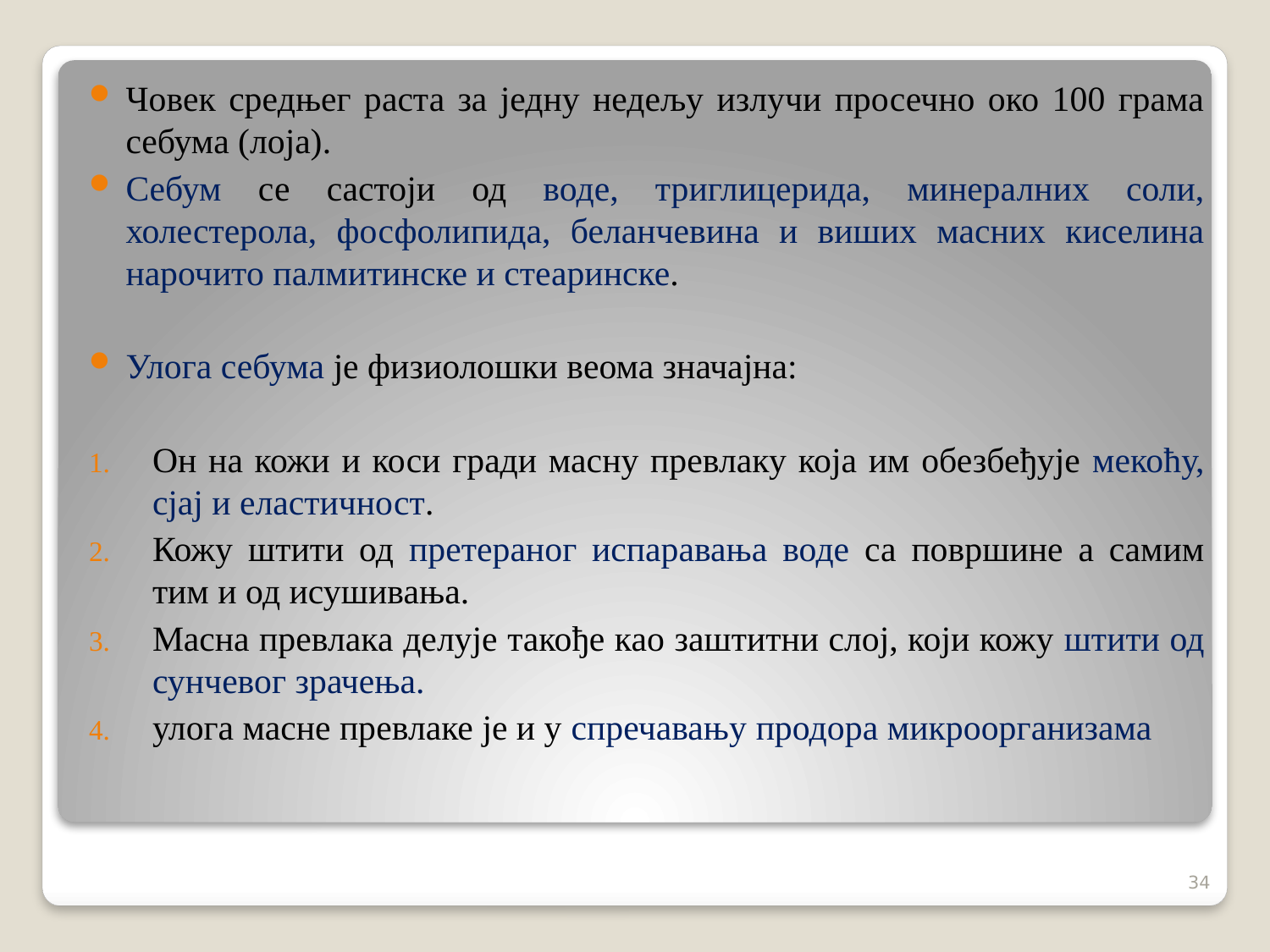

Човек средњег раста за једну недељу излучи просечно око 100 грама себума (лоја).
Себум се састоји од воде, триглицерида, минералних соли, холестерола, фосфолипида, беланчевина и виших масних киселина нарочито палмитинске и стеаринске.

Улога себума је физиолошки веома значајна:

Он на кожи и коси гради масну превлаку која им обезбеђује мекоћу, сјај и еластичност.
Кожу штити од претераног испаравања воде са површине а самим тим и од исушивања.
Масна превлака делује такође као заштитни слој, који кожу штити од сунчевог зрачења.
улога масне превлаке је и у спречавању продора микроорганизама

34